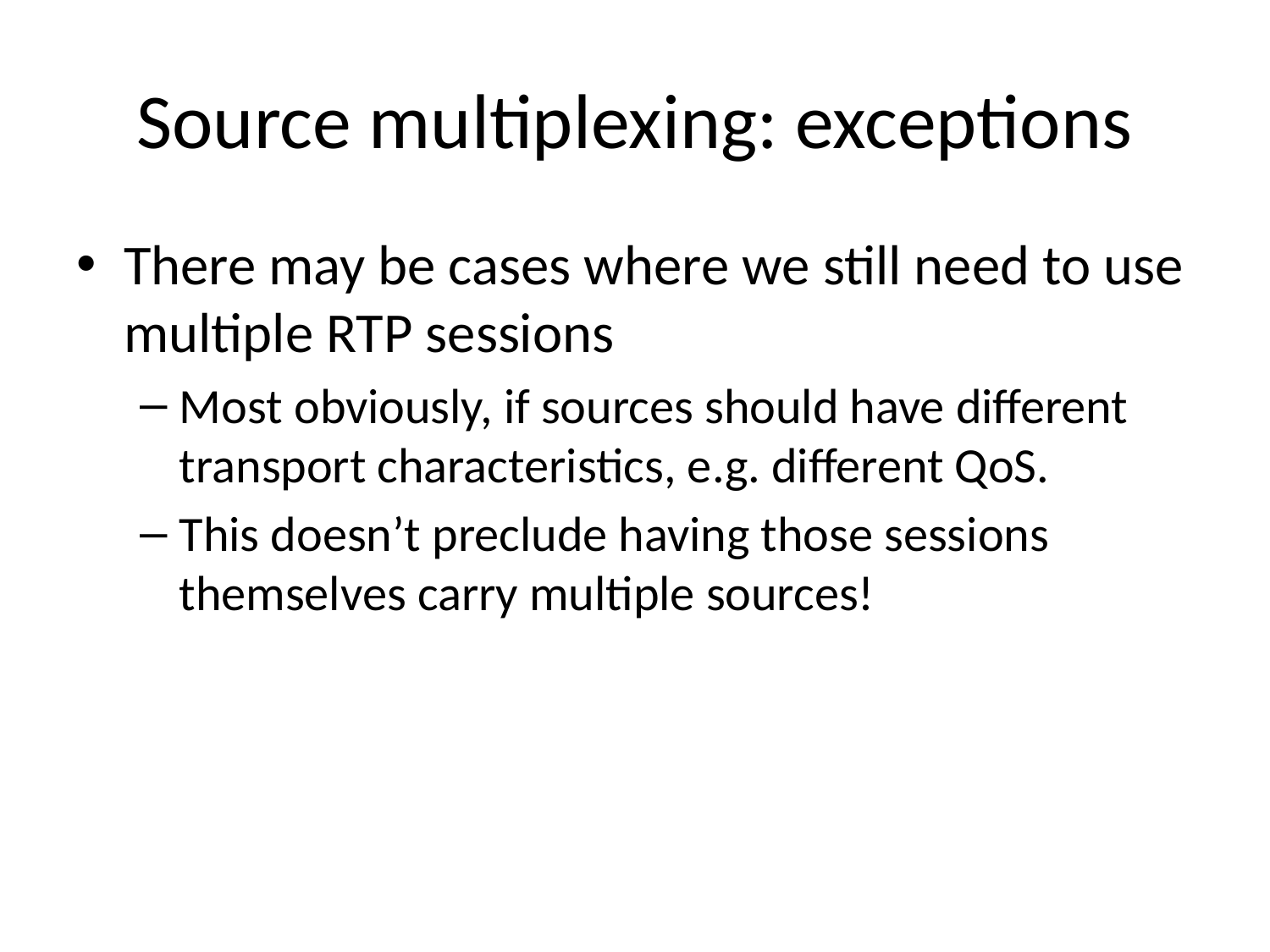

# Source multiplexing: exceptions
There may be cases where we still need to use multiple RTP sessions
Most obviously, if sources should have different transport characteristics, e.g. different QoS.
This doesn’t preclude having those sessions themselves carry multiple sources!